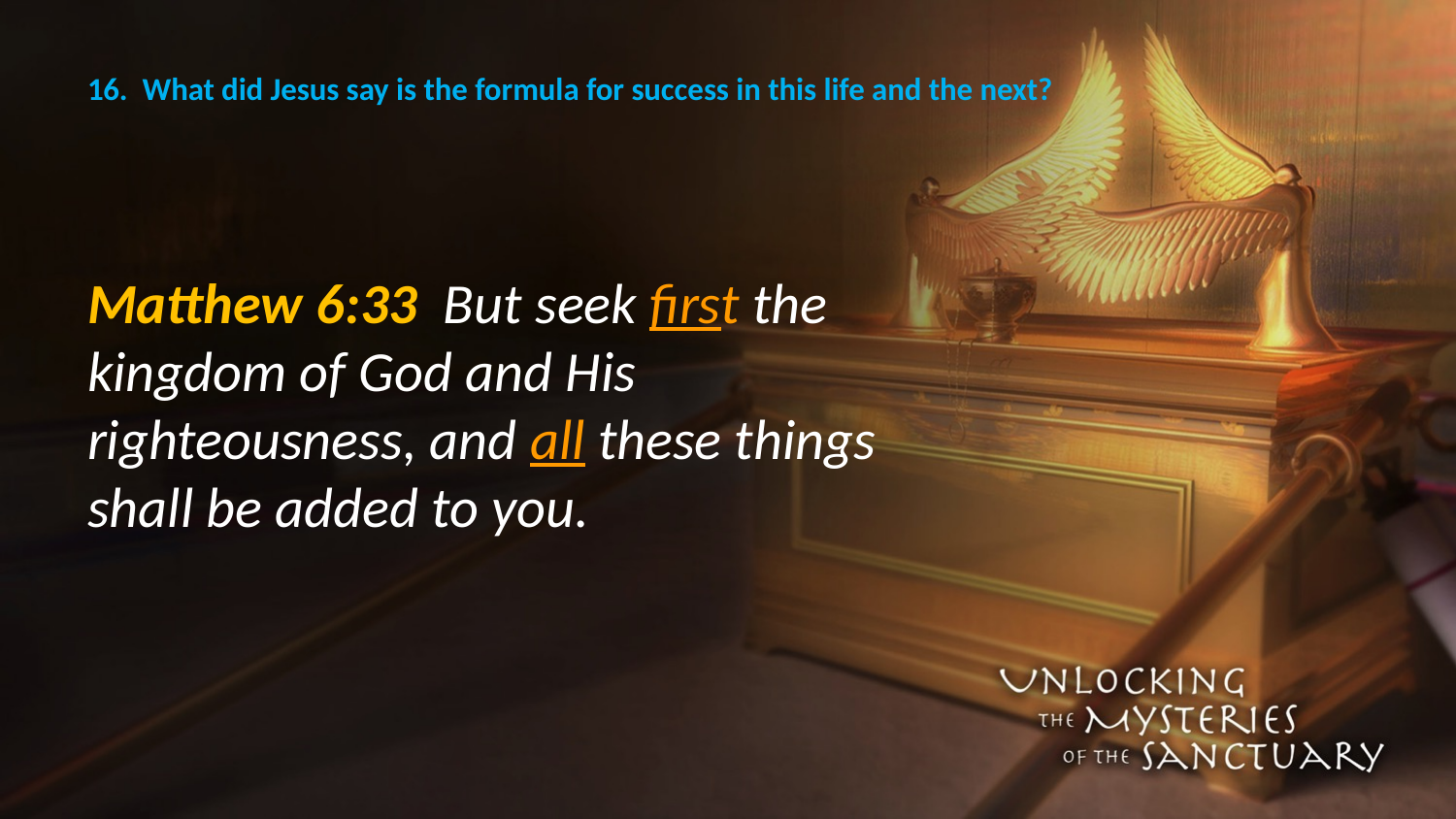

# 16.  What did Jesus say is the formula for success in this life and the next?

Matthew 6:33  But seek first the kingdom of God and His righteousness, and all these things shall be added to you.